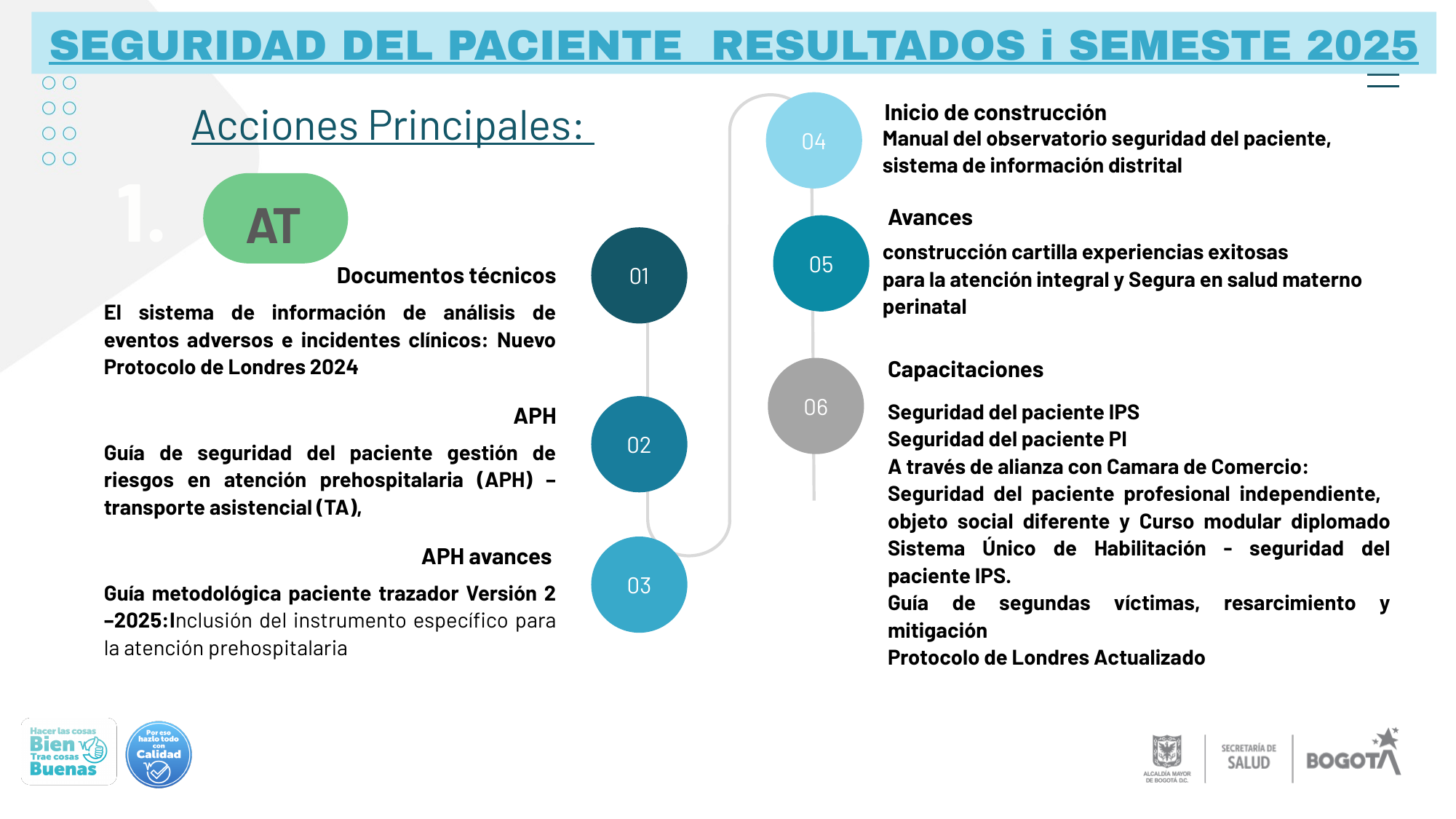

SEGURIDAD DEL PACIENTE  RESULTADOS i SEMESTE 2025
Acciones Principales:
04
Inicio de construcción

Manual del observatorio seguridad del paciente, sistema de información distrital

1.
AT
Avances
05
01
construcción cartilla experiencias exitosas
para la atención integral y Segura en salud materno perinatal
Documentos técnicos
El sistema de información de análisis de eventos adversos e incidentes clínicos: Nuevo Protocolo de Londres 2024
Capacitaciones
06
Seguridad del paciente IPS
Seguridad del paciente PI
A través de alianza con Camara de Comercio:
Seguridad del paciente profesional independiente,  objeto social diferente y Curso modular diplomado Sistema Único de Habilitación - seguridad del paciente IPS.
Guía de segundas víctimas, resarcimiento y mitigación
Protocolo de Londres Actualizado
APH
02
Guía de seguridad del paciente gestión de riesgos en atención prehospitalaria (APH) – transporte asistencial (TA),
APH avances
03
Guía metodológica paciente trazador Versión 2 –2025:Inclusión del instrumento específico para la atención prehospitalaria